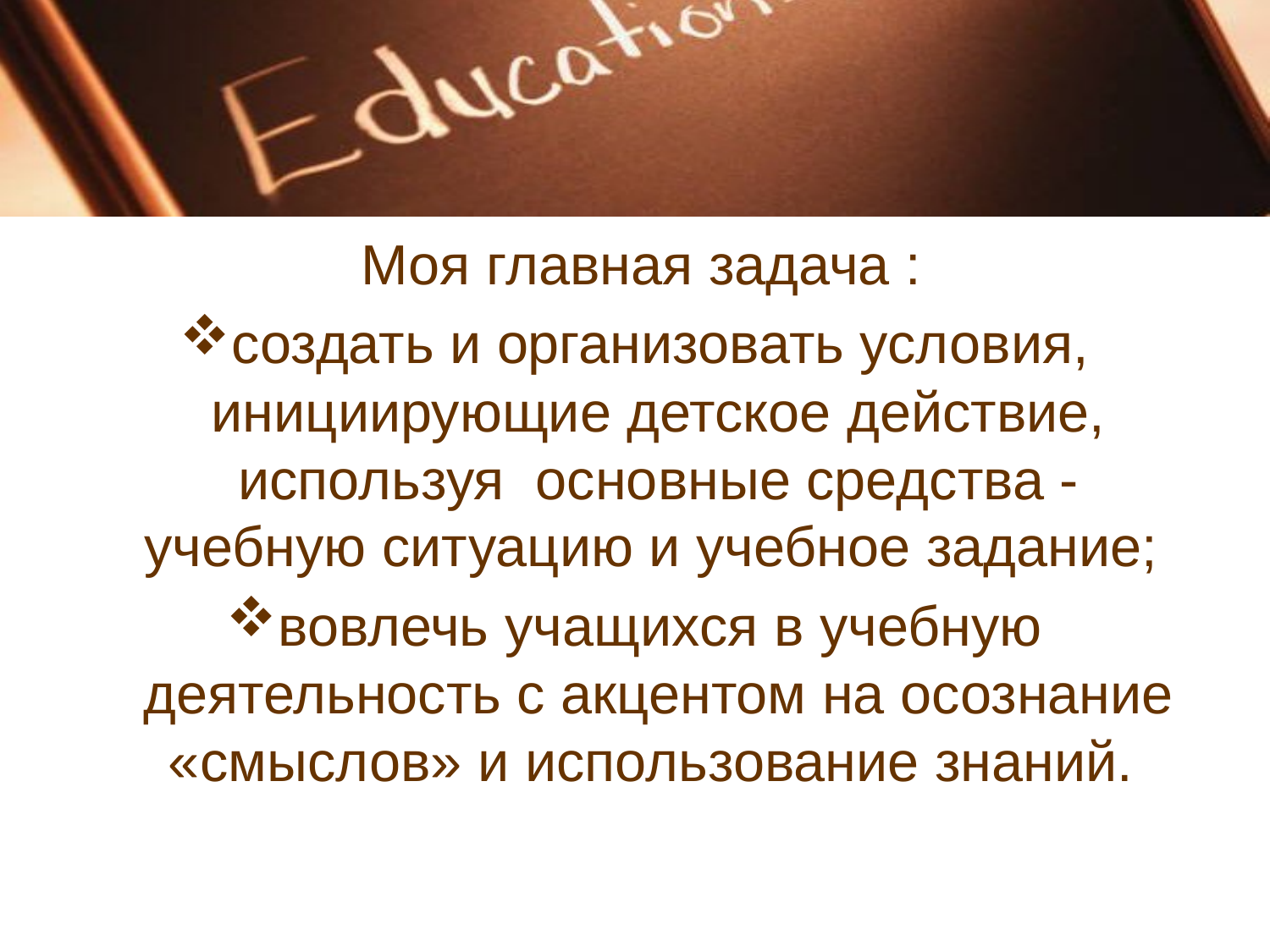

Моя главная задача :
создать и организовать условия, инициирующие детское действие, используя  основные средства - учебную ситуацию и учебное задание;
вовлечь учащихся в учебную деятельность с акцентом на осознание «смыслов» и использование знаний.